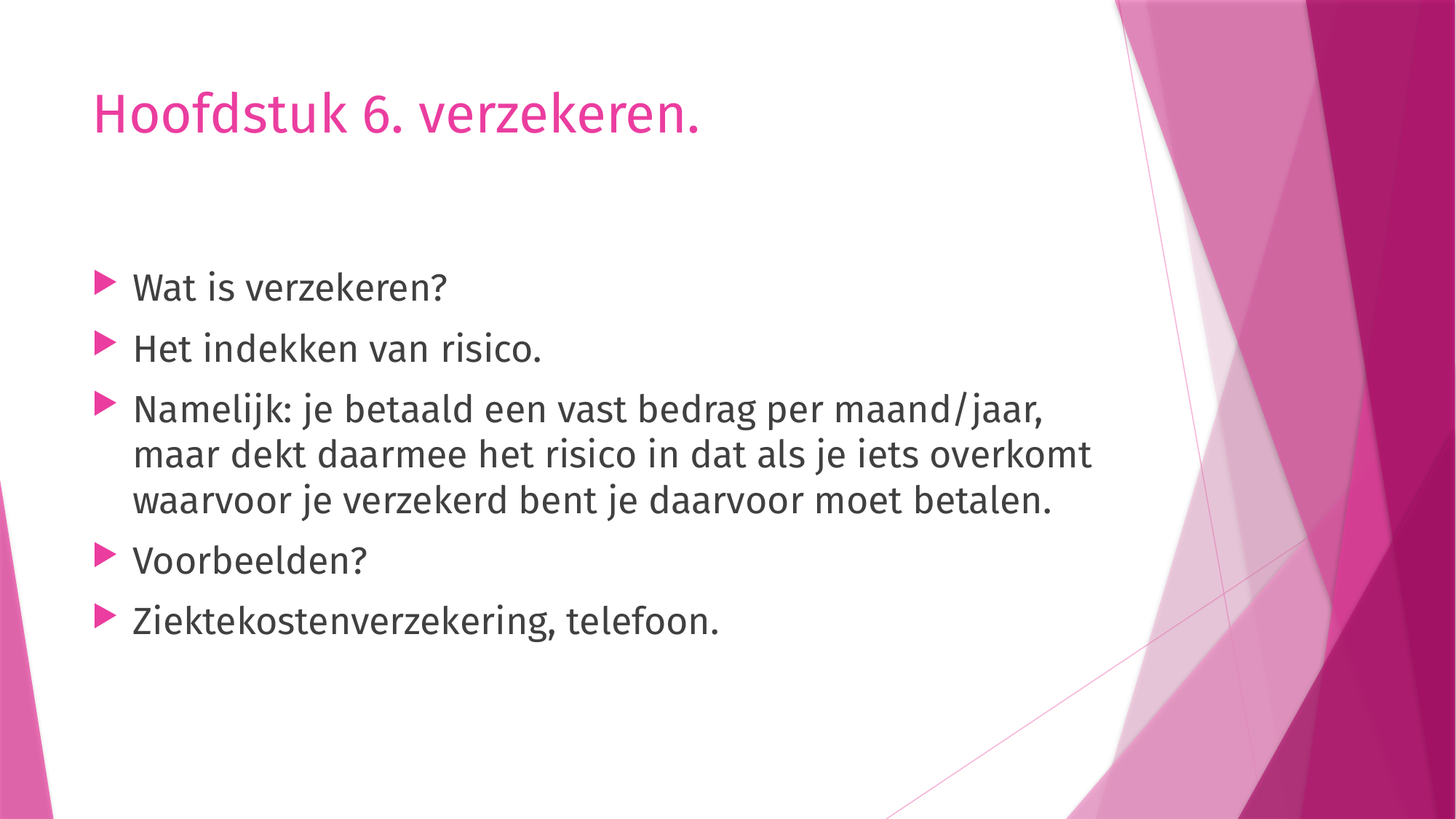

# Hoofdstuk 6. verzekeren.
Wat is verzekeren?
Het indekken van risico.
Namelijk: je betaald een vast bedrag per maand/jaar, maar dekt daarmee het risico in dat als je iets overkomt waarvoor je verzekerd bent je daarvoor moet betalen.
Voorbeelden?
Ziektekostenverzekering, telefoon.